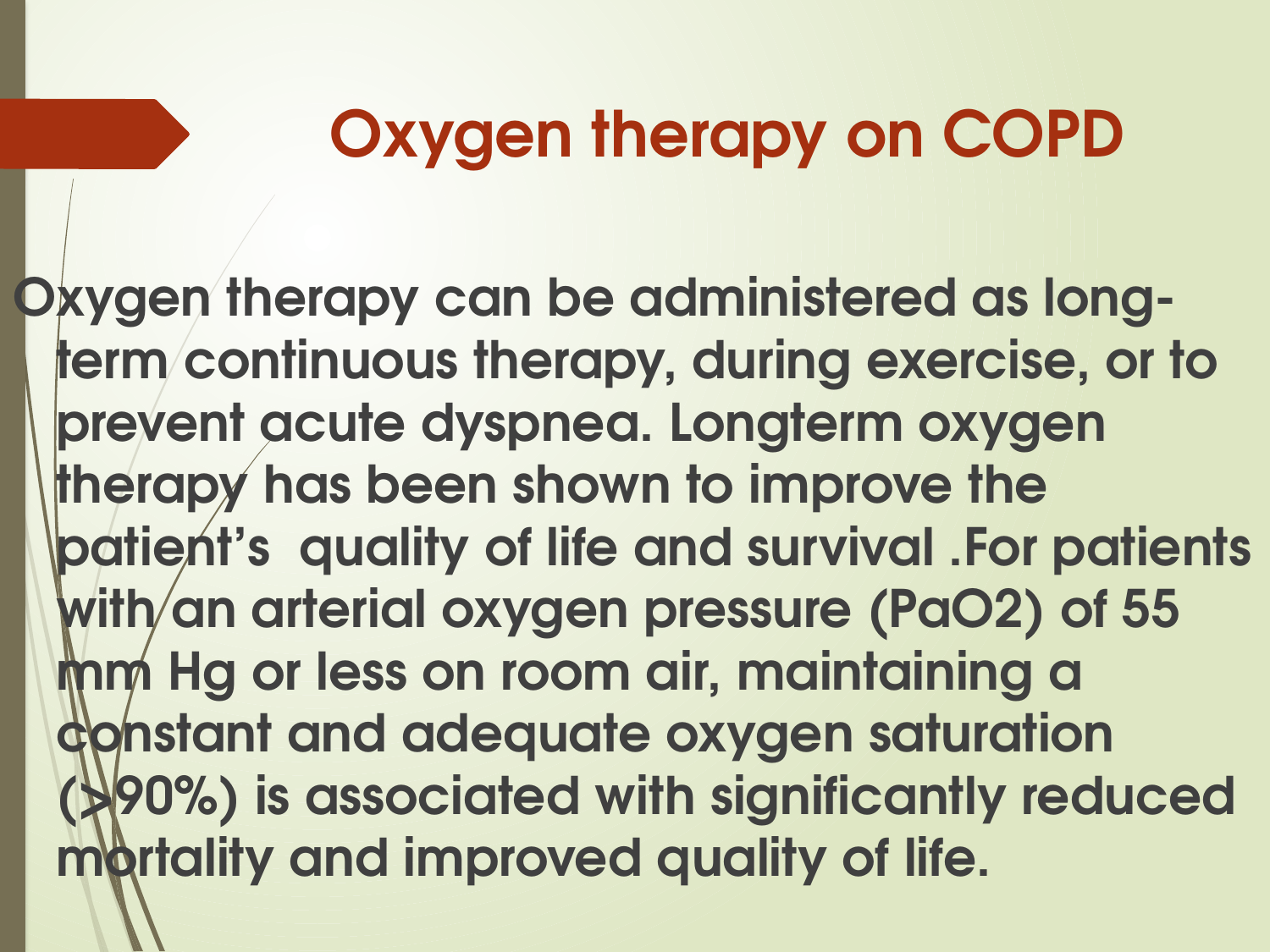

# Oxygen therapy on COPD

Oxygen therapy can be administered as long-term continuous therapy, during exercise, or to prevent acute dyspnea. Longterm oxygen therapy has been shown to improve the patient’s  quality of life and survival .For patients with an arterial oxygen pressure (PaO2) of 55 mm Hg or less on room air, maintaining a constant and adequate oxygen saturation (>90%) is associated with significantly reduced mortality and improved quality of life.